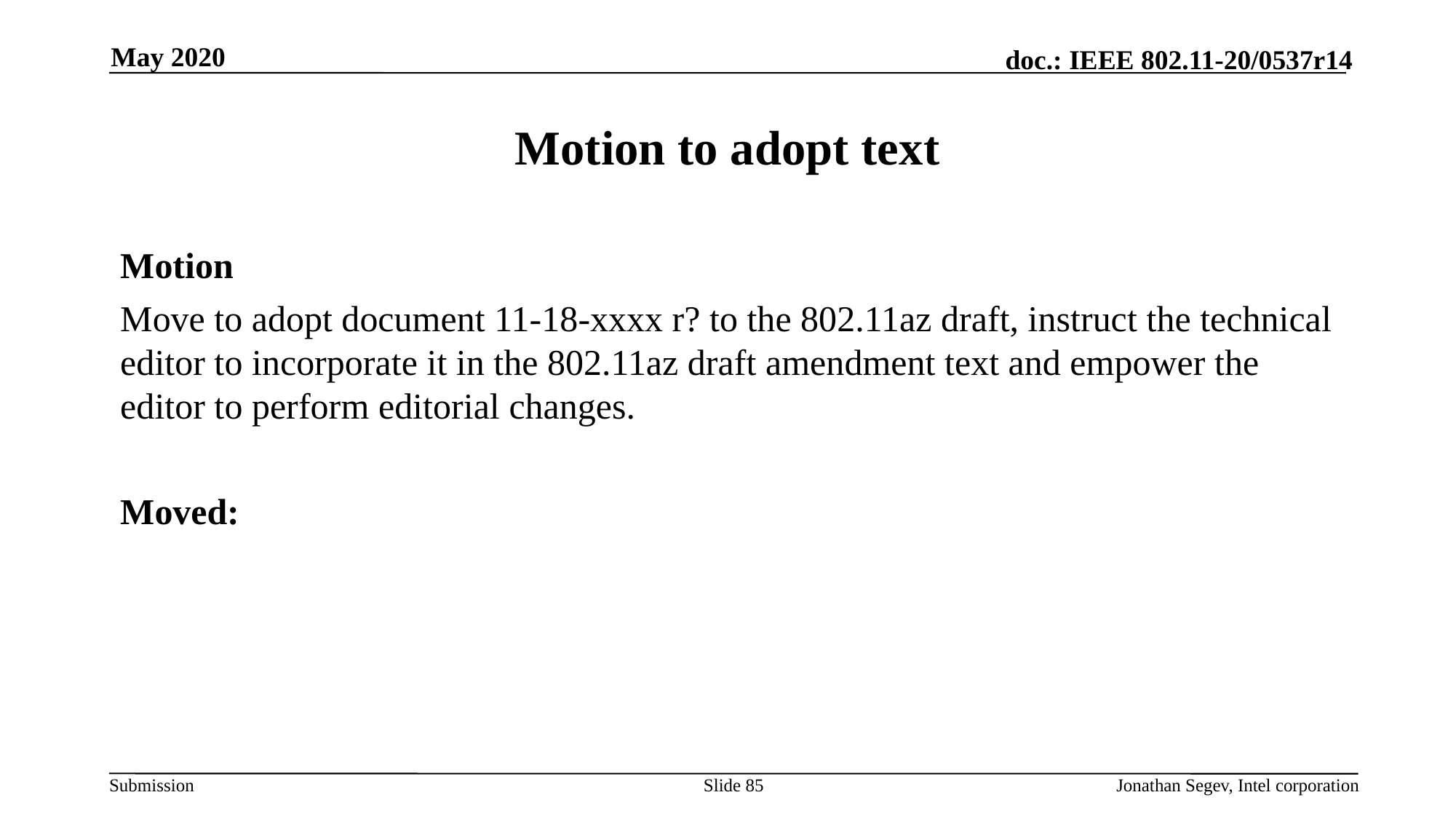

May 2020
# Motion to adopt text
Motion
Move to adopt document 11-18-xxxx r? to the 802.11az draft, instruct the technical editor to incorporate it in the 802.11az draft amendment text and empower the editor to perform editorial changes.

Moved:
Slide 85
Jonathan Segev, Intel corporation